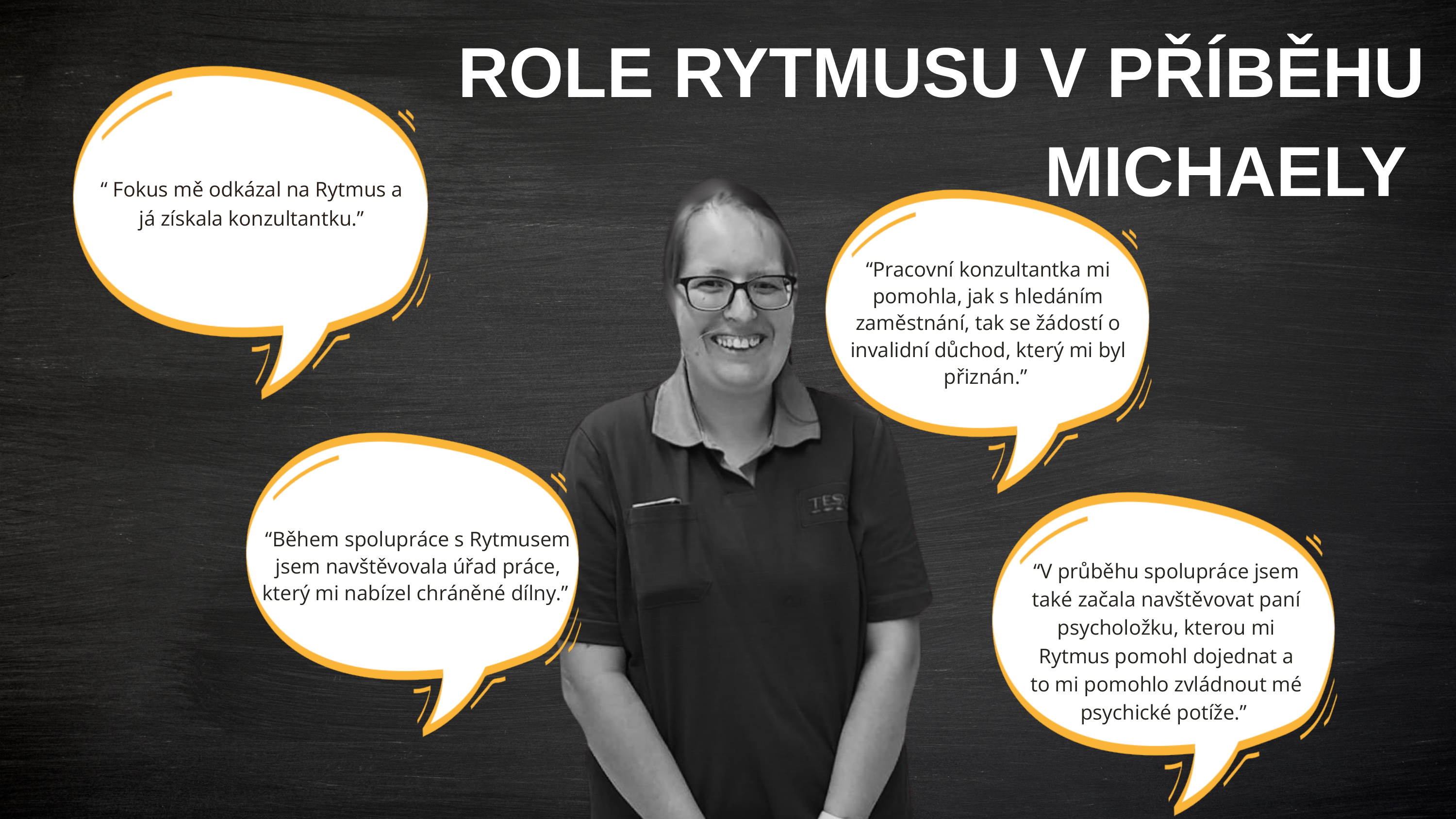

ROLE RYTMUSU V PŘÍBĚHU MICHAELY

“ Fokus mě odkázal na Rytmus a já získala konzultantku.”

“Pracovní konzultantka mi pomohla, jak s hledáním zaměstnání, tak se žádostí o invalidní důchod, který mi byl přiznán.”

“Během spolupráce s Rytmusem jsem navštěvovala úřad práce, který mi nabízel chráněné dílny.”
“V průběhu spolupráce jsem také začala navštěvovat paní psycholožku, kterou mi Rytmus pomohl dojednat a to mi pomohlo zvládnout mé psychické potíže.”